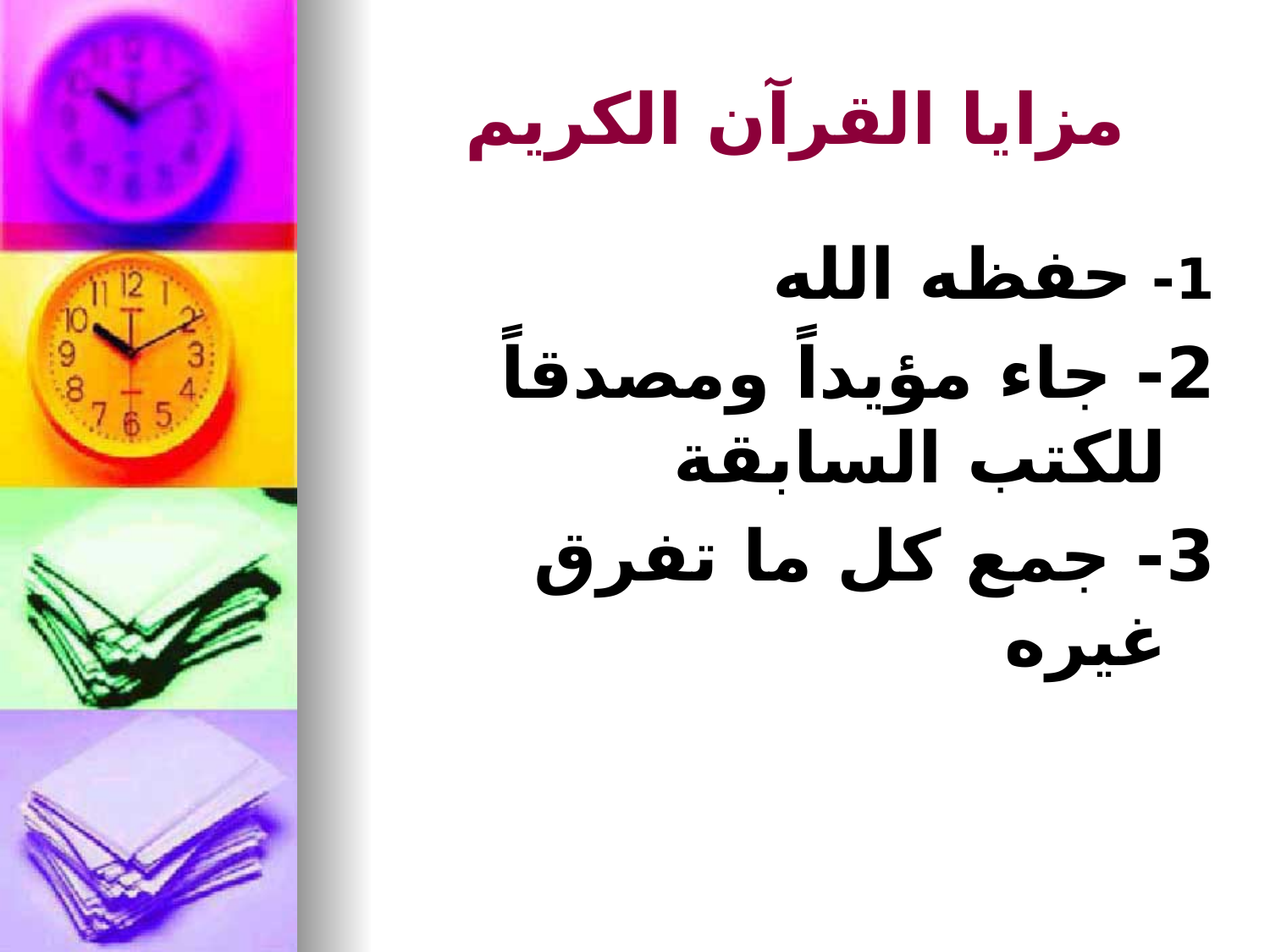

# مزايا القرآن الكريم
1- حفظه الله
2- جاء مؤيداً ومصدقاً للكتب السابقة
3- جمع كل ما تفرق غيره